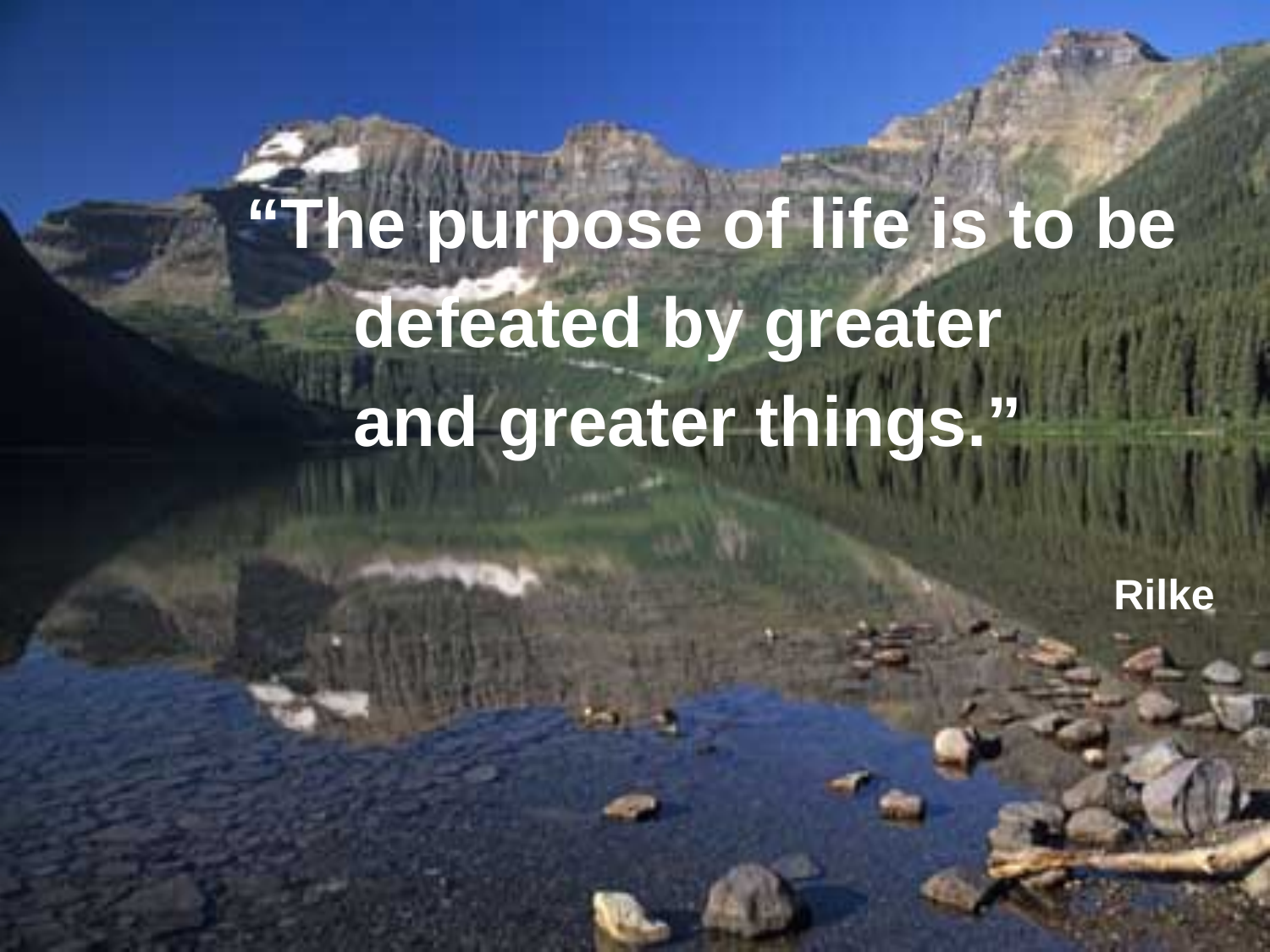

“The purpose of life is to be
defeated by greater
and greater things.”

Rilke